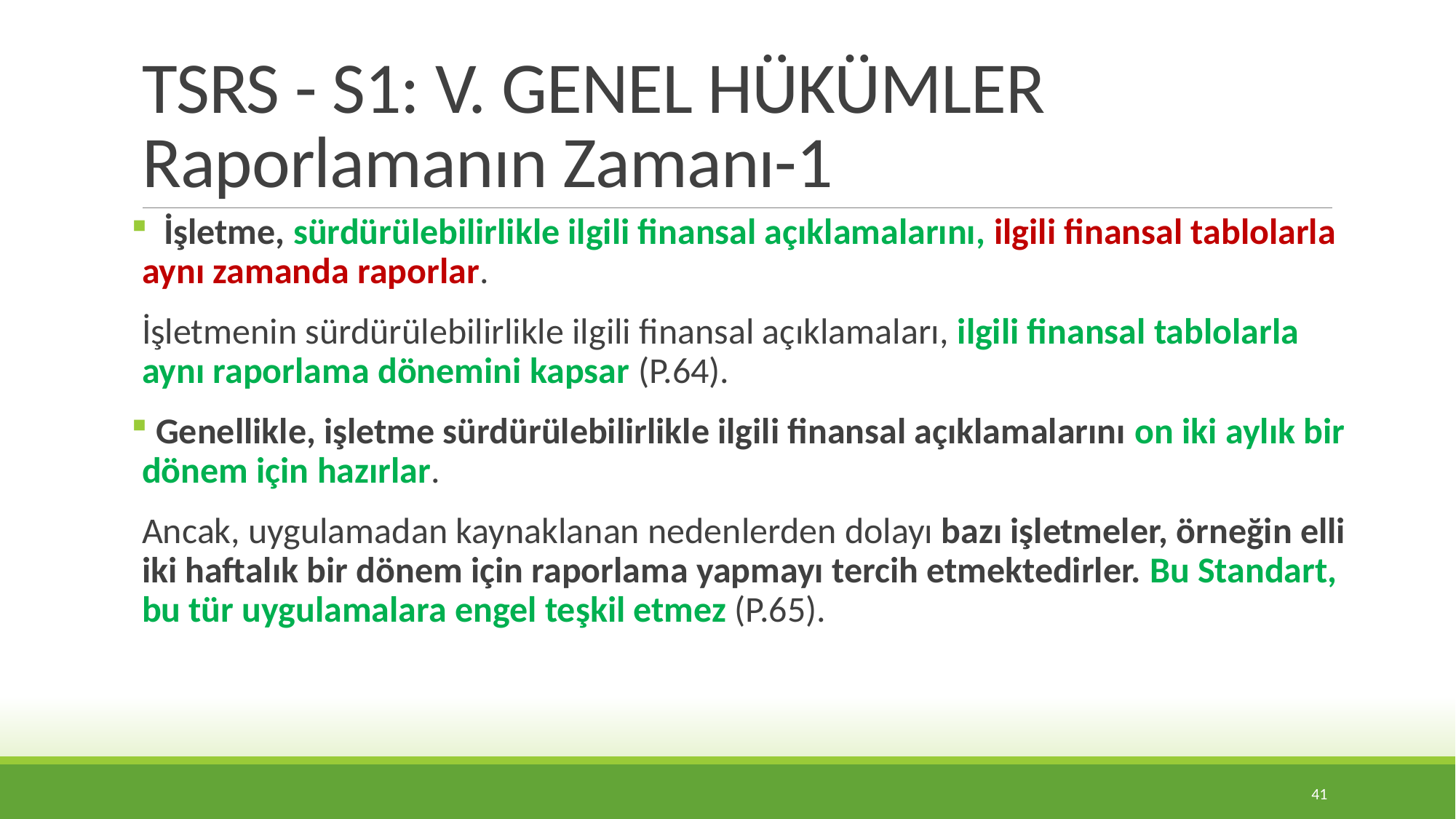

# TSRS - S1: V. GENEL HÜKÜMLER Raporlamanın Zamanı-1
  İşletme, sürdürülebilirlikle ilgili finansal açıklamalarını, ilgili finansal tablolarla aynı zamanda raporlar.
İşletmenin sürdürülebilirlikle ilgili finansal açıklamaları, ilgili finansal tablolarla aynı raporlama dönemini kapsar (P.64).
 Genellikle, işletme sürdürülebilirlikle ilgili finansal açıklamalarını on iki aylık bir dönem için hazırlar.
Ancak, uygulamadan kaynaklanan nedenlerden dolayı bazı işletmeler, örneğin elli iki haftalık bir dönem için raporlama yapmayı tercih etmektedirler. Bu Standart, bu tür uygulamalara engel teşkil etmez (P.65).

41